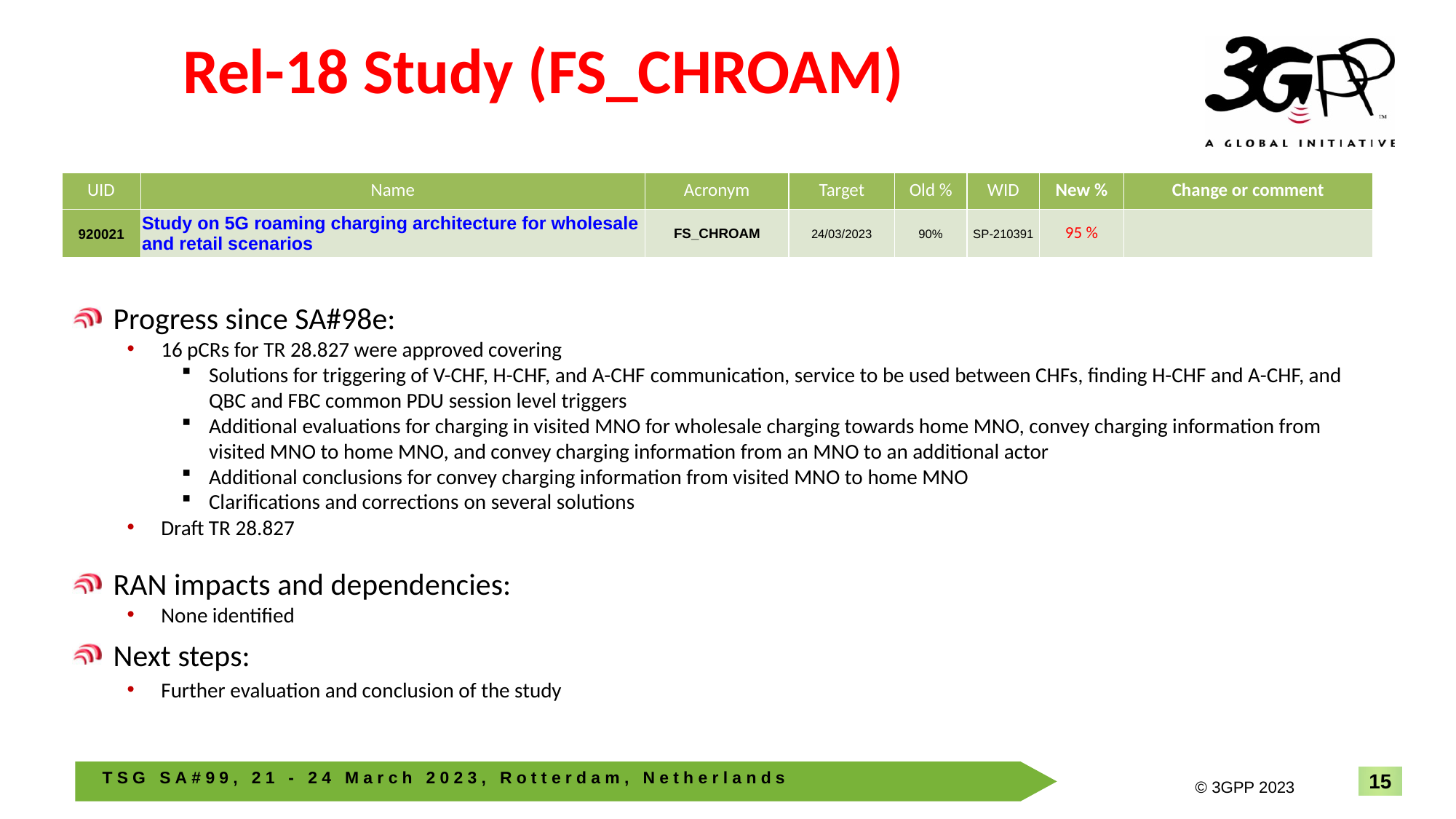

# Rel-18 Study (FS_CHROAM)
| UID | Name | Acronym | Target | Old % | WID | New % | Change or comment |
| --- | --- | --- | --- | --- | --- | --- | --- |
| 920021 | Study on 5G roaming charging architecture for wholesale and retail scenarios | FS\_CHROAM | 24/03/2023 | 90% | SP-210391 | 95 % |  |
Progress since SA#98e:
16 pCRs for TR 28.827 were approved covering
Solutions for triggering of V-CHF, H-CHF, and A-CHF communication, service to be used between CHFs, finding H-CHF and A-CHF, and QBC and FBC common PDU session level triggers
Additional evaluations for charging in visited MNO for wholesale charging towards home MNO, convey charging information from visited MNO to home MNO, and convey charging information from an MNO to an additional actor
Additional conclusions for convey charging information from visited MNO to home MNO
Clarifications and corrections on several solutions
Draft TR 28.827

RAN impacts and dependencies:
None identified
Next steps:
Further evaluation and conclusion of the study